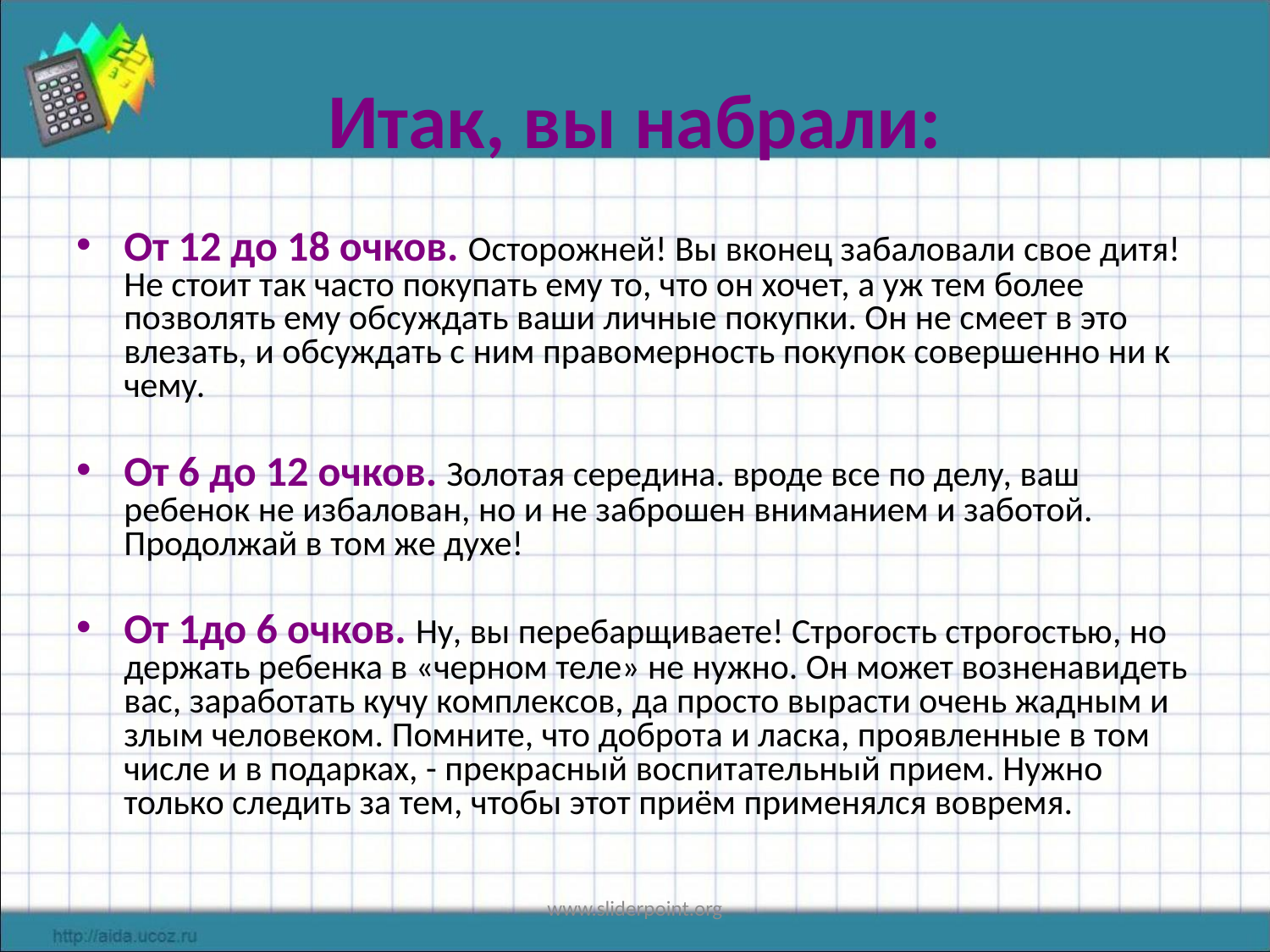

# Итак, вы набрали:
От 12 до 18 очков. Осторожней! Вы вконец забаловали свое дитя! Не стоит так часто покупать ему то, что он хочет, а уж тем более позволять ему обсуждать ваши личные покупки. Он не смеет в это влезать, и обсуждать с ним правомерность покупок совершенно ни к чему.

От 6 до 12 очков. Золотая середина. вроде все по делу, ваш ребенок не избалован, но и не заброшен вниманием и заботой. Продолжай в том же духе!

От 1до 6 очков. Ну, вы перебарщиваете! Строгость строгостью, но держать ребенка в «черном теле» не нужно. Он может возненавидеть вас, заработать кучу комплексов, да просто вырасти очень жадным и злым человеком. Помните, что доброта и ласка, проявленные в том числе и в подарках, - прекрасный воспитательный прием. Нужно только следить за тем, чтобы этот приём применялся вовремя.

www.sliderpoint.org